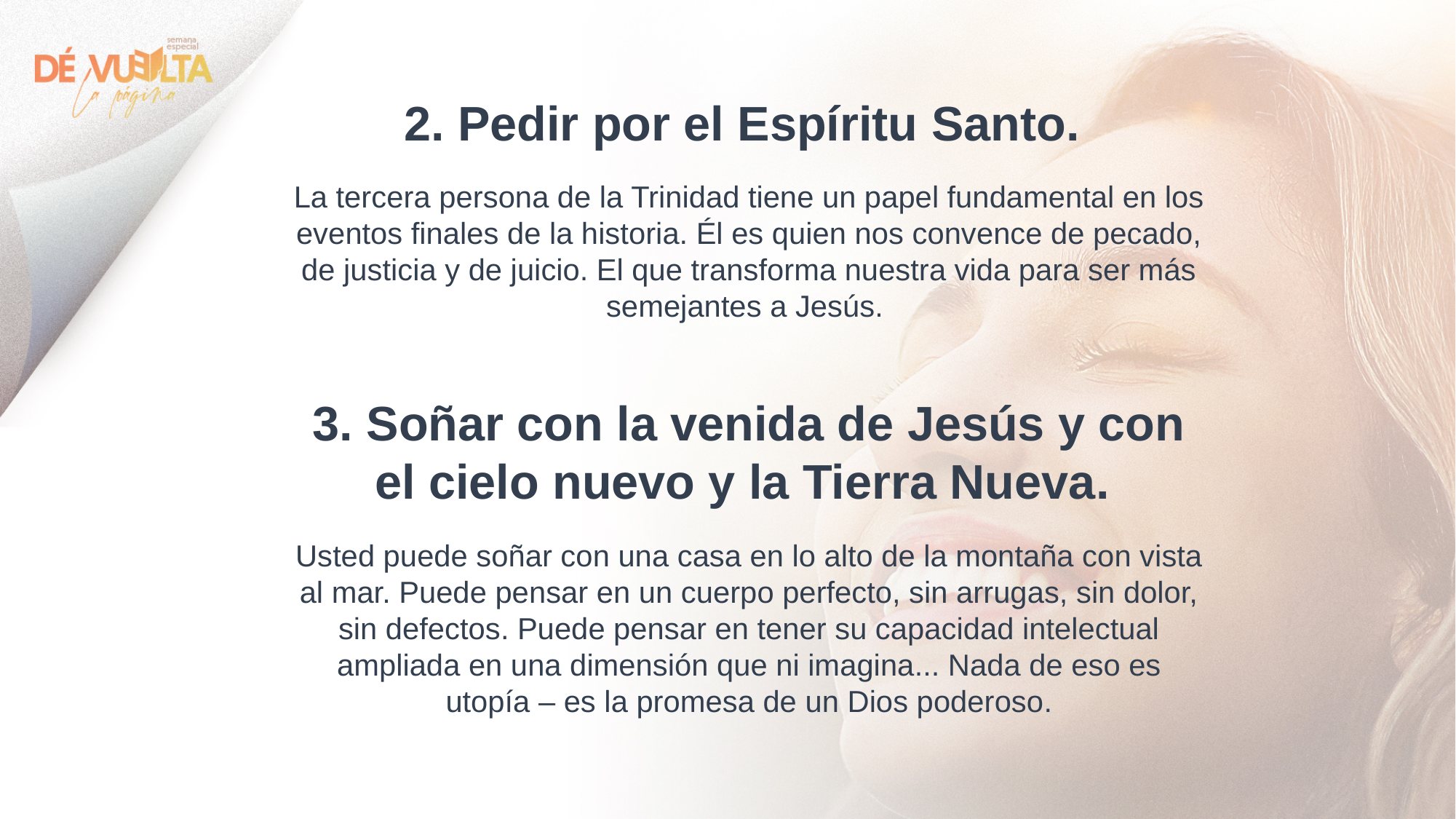

2. Pedir por el Espíritu Santo.
La tercera persona de la Trinidad tiene un papel fundamental en los eventos finales de la historia. Él es quien nos convence de pecado, de justicia y de juicio. El que transforma nuestra vida para ser más semejantes a Jesús.

3. Soñar con la venida de Jesús y con el cielo nuevo y la Tierra Nueva.
Usted puede soñar con una casa en lo alto de la montaña con vista al mar. Puede pensar en un cuerpo perfecto, sin arrugas, sin dolor, sin defectos. Puede pensar en tener su capacidad intelectual ampliada en una dimensión que ni imagina... Nada de eso es utopía – es la promesa de un Dios poderoso.